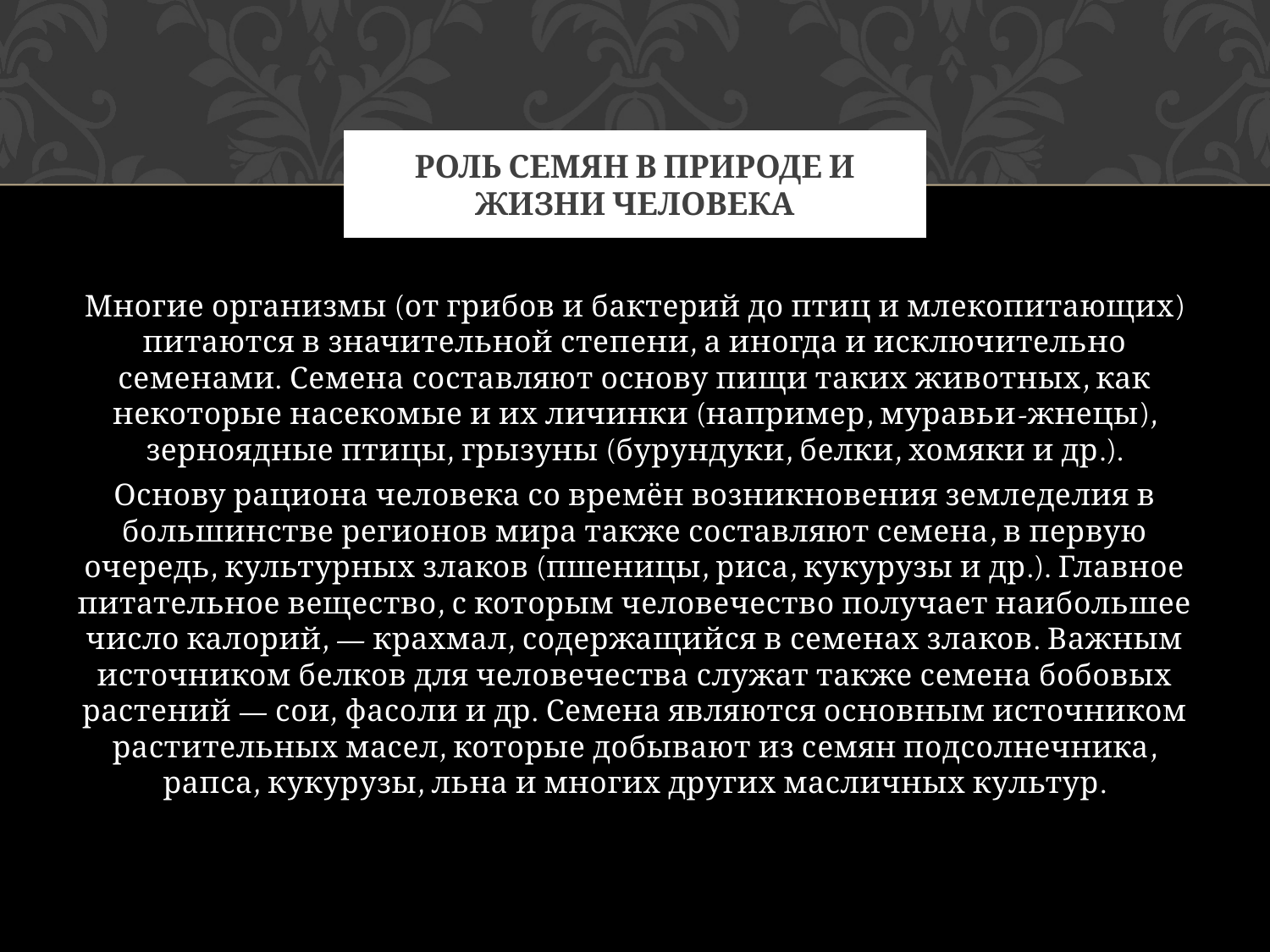

# Роль семян в природе и жизни человека
Многие организмы (от грибов и бактерий до птиц и млекопитающих) питаются в значительной степени, а иногда и исключительно семенами. Семена составляют основу пищи таких животных, как некоторые насекомые и их личинки (например, муравьи-жнецы), зерноядные птицы, грызуны (бурундуки, белки, хомяки и др.).
Основу рациона человека со времён возникновения земледелия в большинстве регионов мира также составляют семена, в первую очередь, культурных злаков (пшеницы, риса, кукурузы и др.). Главное питательное вещество, с которым человечество получает наибольшее число калорий, — крахмал, содержащийся в семенах злаков. Важным источником белков для человечества служат также семена бобовых растений — сои, фасоли и др. Семена являются основным источником растительных масел, которые добывают из семян подсолнечника, рапса, кукурузы, льна и многих других масличных культур.